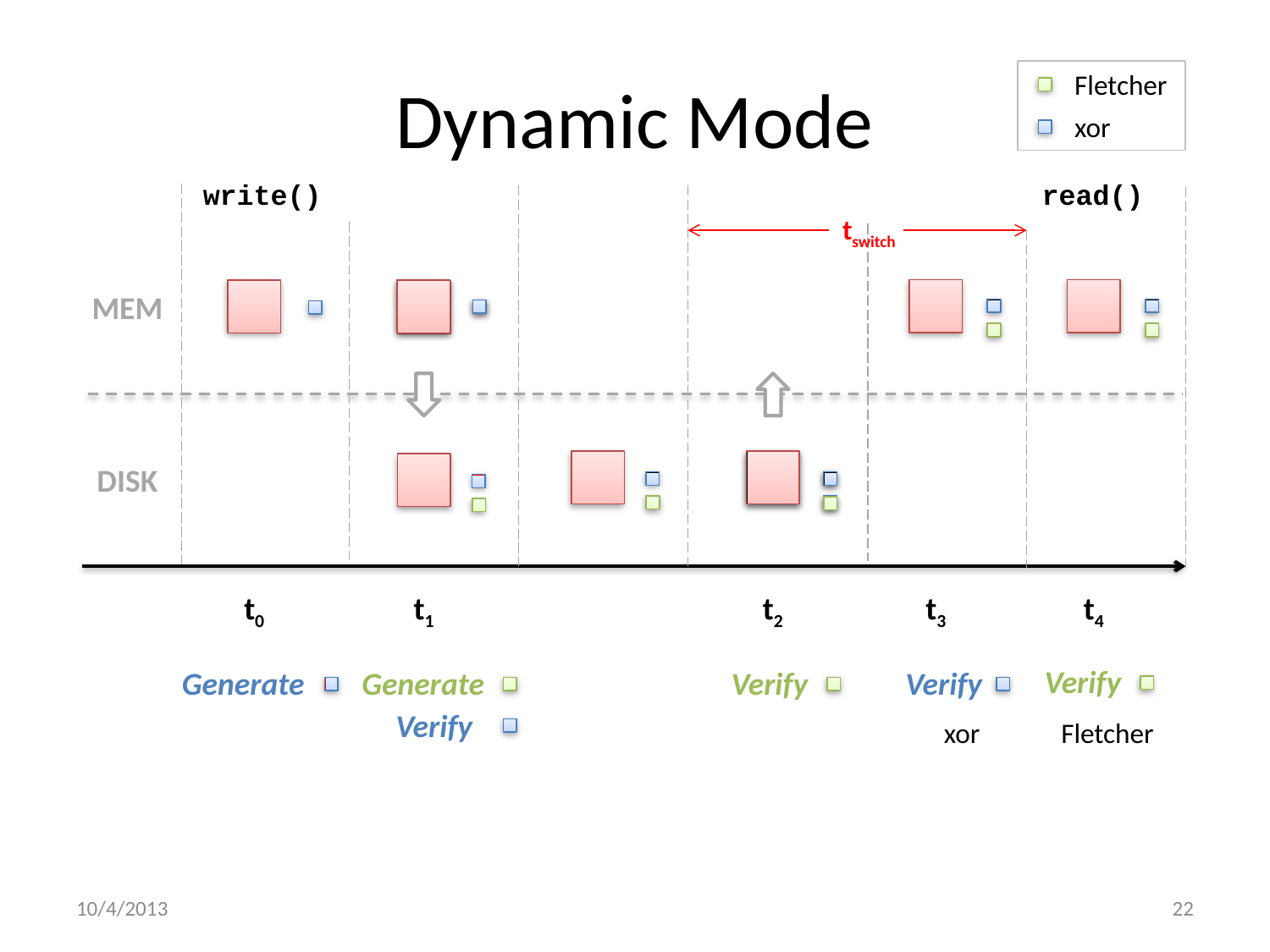

# Dynamic Mode

Fletcher

xor

write()
read()
tswitch

MEM

DISK

t0
t1
t2
t3
t4
Verify
Generate
Generate
Verify
Verify

Verify
xor
Fletcher

10/4/2013
22